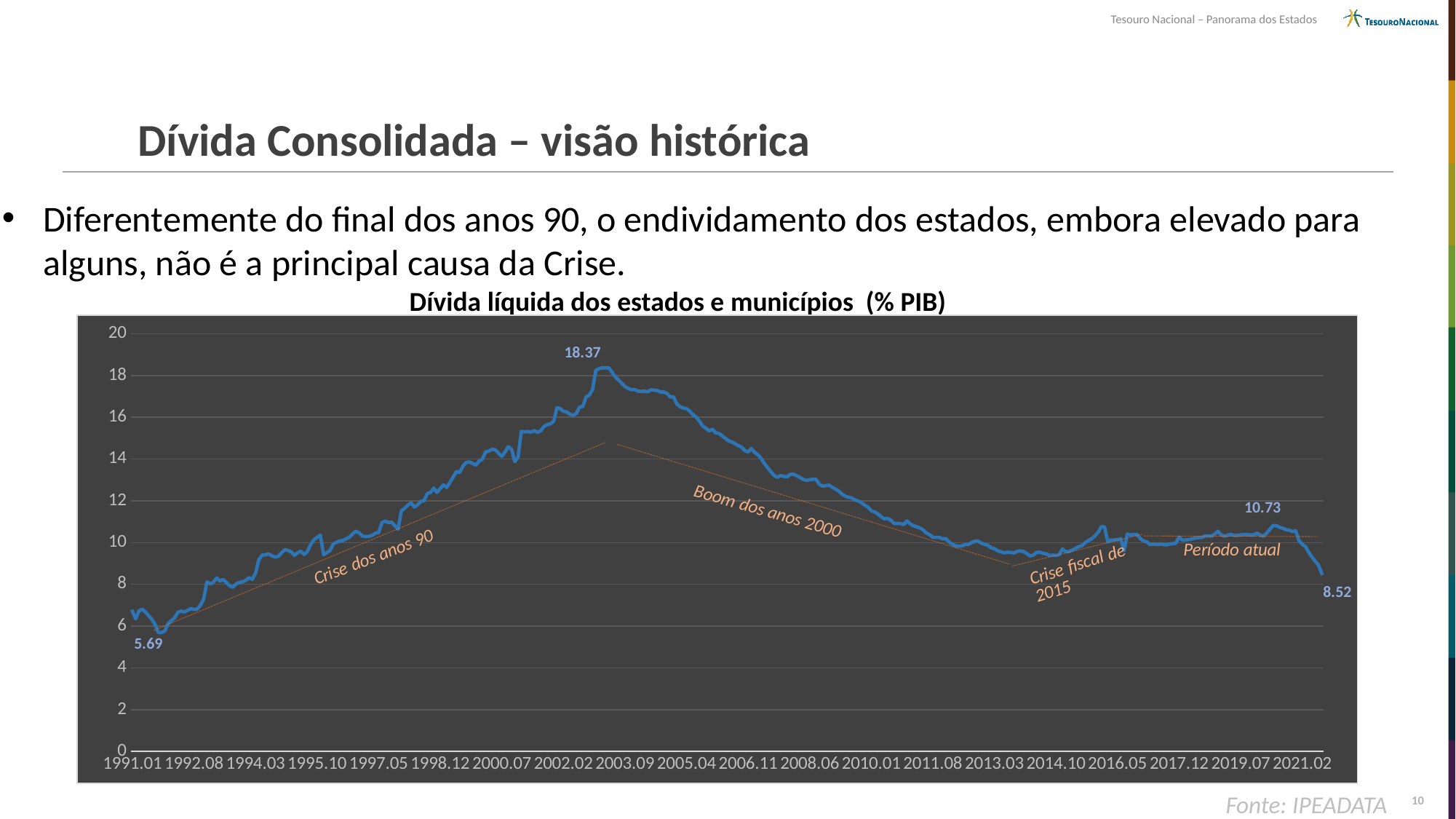

Tesouro Nacional – Panorama dos Estados
# Dívida Consolidada – visão histórica
Diferentemente do final dos anos 90, o endividamento dos estados, embora elevado para alguns, não é a principal causa da Crise.
Dívida líquida dos estados e municípios  (% PIB)

### Chart

| Category |  |
|---|---|
| 1991.01 | 6.71 |
| 1991.02 | 6.35 |
| 1991.03 | 6.73 |
| 1991.04 | 6.81 |
| 1991.05 | 6.68 |
| 1991.06 | 6.5 |
| 1991.07 | 6.33 |
| 1991.08 | 6.08 |
| 1991.09 | 5.7 |
| 1991.10 | 5.69 |
| 1991.11 | 5.77 |
| 1991.12 | 6.11 |
| 1992.01 | 6.26 |
| 1992.02 | 6.39 |
| 1992.03 | 6.65 |
| 1992.04 | 6.72 |
| 1992.05 | 6.68 |
| 1992.06 | 6.75 |
| 1992.07 | 6.84 |
| 1992.08 | 6.8 |
| 1992.09 | 6.81 |
| 1992.10 | 7.0 |
| 1992.11 | 7.3 |
| 1992.12 | 8.12 |
| 1993.01 | 8.02 |
| 1993.02 | 8.1 |
| 1993.03 | 8.31 |
| 1993.04 | 8.16 |
| 1993.05 | 8.23 |
| 1993.06 | 8.09 |
| 1993.07 | 7.93 |
| 1993.08 | 7.86 |
| 1993.09 | 8.02 |
| 1993.10 | 8.09 |
| 1993.11 | 8.13 |
| 1993.12 | 8.19 |
| 1994.01 | 8.32 |
| 1994.02 | 8.24 |
| 1994.03 | 8.53 |
| 1994.04 | 9.17 |
| 1994.05 | 9.4 |
| 1994.06 | 9.41 |
| 1994.07 | 9.46 |
| 1994.08 | 9.37 |
| 1994.09 | 9.31 |
| 1994.10 | 9.34 |
| 1994.11 | 9.5 |
| 1994.12 | 9.66 |
| 1995.01 | 9.62 |
| 1995.02 | 9.56 |
| 1995.03 | 9.39 |
| 1995.04 | 9.51 |
| 1995.05 | 9.59 |
| 1995.06 | 9.43 |
| 1995.07 | 9.57 |
| 1995.08 | 9.9 |
| 1995.09 | 10.13 |
| 1995.10 | 10.25 |
| 1995.11 | 10.36 |
| 1995.12 | 9.42 |
| 1996.01 | 9.52 |
| 1996.02 | 9.62 |
| 1996.03 | 9.94 |
| 1996.04 | 10.01 |
| 1996.05 | 10.08 |
| 1996.06 | 10.1 |
| 1996.07 | 10.19 |
| 1996.08 | 10.26 |
| 1996.09 | 10.42 |
| 1996.10 | 10.54 |
| 1996.11 | 10.46 |
| 1996.12 | 10.31 |
| 1997.01 | 10.29 |
| 1997.02 | 10.3 |
| 1997.03 | 10.35 |
| 1997.04 | 10.45 |
| 1997.05 | 10.48 |
| 1997.06 | 10.95 |
| 1997.07 | 11.03 |
| 1997.08 | 10.96 |
| 1997.09 | 10.98 |
| 1997.10 | 10.81 |
| 1997.11 | 10.64 |
| 1997.12 | 11.52 |
| 1998.01 | 11.64 |
| 1998.02 | 11.79 |
| 1998.03 | 11.91 |
| 1998.04 | 11.7 |
| 1998.05 | 11.8 |
| 1998.06 | 11.97 |
| 1998.07 | 12.01 |
| 1998.08 | 12.35 |
| 1998.09 | 12.4 |
| 1998.10 | 12.61 |
| 1998.11 | 12.4 |
| 1998.12 | 12.59 |
| 1999.01 | 12.76 |
| 1999.02 | 12.64 |
| 1999.03 | 12.89 |
| 1999.04 | 13.14 |
| 1999.05 | 13.4 |
| 1999.06 | 13.36 |
| 1999.07 | 13.66 |
| 1999.08 | 13.84 |
| 1999.09 | 13.86 |
| 1999.10 | 13.79 |
| 1999.11 | 13.71 |
| 1999.12 | 13.91 |
| 2000.01 | 13.99 |
| 2000.02 | 14.35 |
| 2000.03 | 14.38 |
| 2000.04 | 14.47 |
| 2000.05 | 14.44 |
| 2000.06 | 14.28 |
| 2000.07 | 14.13 |
| 2000.08 | 14.34 |
| 2000.09 | 14.59 |
| 2000.10 | 14.47 |
| 2000.11 | 13.88 |
| 2000.12 | 14.09 |
| 2001.01 | 15.32 |
| 2001.02 | 15.3 |
| 2001.03 | 15.32 |
| 2001.04 | 15.29 |
| 2001.05 | 15.36 |
| 2001.06 | 15.28 |
| 2001.07 | 15.35 |
| 2001.08 | 15.56 |
| 2001.09 | 15.65 |
| 2001.10 | 15.69 |
| 2001.11 | 15.81 |
| 2001.12 | 16.46 |
| 2002.01 | 16.42 |
| 2002.02 | 16.28 |
| 2002.03 | 16.26 |
| 2002.04 | 16.14 |
| 2002.05 | 16.1 |
| 2002.06 | 16.19 |
| 2002.07 | 16.49 |
| 2002.08 | 16.52 |
| 2002.09 | 16.97 |
| 2002.10 | 17.06 |
| 2002.11 | 17.33 |
| 2002.12 | 18.25 |
| 2003.01 | 18.33 |
| 2003.02 | 18.37 |
| 2003.03 | 18.37 |
| 2003.04 | 18.37 |
| 2003.05 | 18.16 |
| 2003.06 | 17.94 |
| 2003.07 | 17.79 |
| 2003.08 | 17.63 |
| 2003.09 | 17.47 |
| 2003.10 | 17.39 |
| 2003.11 | 17.32 |
| 2003.12 | 17.33 |
| 2004.01 | 17.25 |
| 2004.02 | 17.24 |
| 2004.03 | 17.25 |
| 2004.04 | 17.22 |
| 2004.05 | 17.32 |
| 2004.06 | 17.3 |
| 2004.07 | 17.28 |
| 2004.08 | 17.21 |
| 2004.09 | 17.21 |
| 2004.10 | 17.14 |
| 2004.11 | 16.97 |
| 2004.12 | 16.98 |
| 2005.01 | 16.64 |
| 2005.02 | 16.51 |
| 2005.03 | 16.44 |
| 2005.04 | 16.42 |
| 2005.05 | 16.29 |
| 2005.06 | 16.12 |
| 2005.07 | 16.01 |
| 2005.08 | 15.81 |
| 2005.09 | 15.58 |
| 2005.10 | 15.47 |
| 2005.11 | 15.35 |
| 2005.12 | 15.43 |
| 2006.01 | 15.25 |
| 2006.02 | 15.23 |
| 2006.03 | 15.11 |
| 2006.04 | 14.99 |
| 2006.05 | 14.87 |
| 2006.06 | 14.82 |
| 2006.07 | 14.73 |
| 2006.08 | 14.64 |
| 2006.09 | 14.57 |
| 2006.10 | 14.4 |
| 2006.11 | 14.34 |
| 2006.12 | 14.5 |
| 2007.01 | 14.32 |
| 2007.02 | 14.21 |
| 2007.03 | 14.03 |
| 2007.04 | 13.79 |
| 2007.05 | 13.59 |
| 2007.06 | 13.4 |
| 2007.07 | 13.22 |
| 2007.08 | 13.13 |
| 2007.09 | 13.21 |
| 2007.10 | 13.17 |
| 2007.11 | 13.15 |
| 2007.12 | 13.27 |
| 2008.01 | 13.28 |
| 2008.02 | 13.2 |
| 2008.03 | 13.12 |
| 2008.04 | 13.03 |
| 2008.05 | 12.98 |
| 2008.06 | 13.01 |
| 2008.07 | 13.04 |
| 2008.08 | 13.03 |
| 2008.09 | 12.79 |
| 2008.10 | 12.7 |
| 2008.11 | 12.73 |
| 2008.12 | 12.75 |
| 2009.01 | 12.64 |
| 2009.02 | 12.56 |
| 2009.03 | 12.46 |
| 2009.04 | 12.32 |
| 2009.05 | 12.22 |
| 2009.06 | 12.17 |
| 2009.07 | 12.14 |
| 2009.08 | 12.04 |
| 2009.09 | 11.99 |
| 2009.10 | 11.91 |
| 2009.11 | 11.79 |
| 2009.12 | 11.7 |
| 2010.01 | 11.53 |
| 2010.02 | 11.47 |
| 2010.03 | 11.38 |
| 2010.04 | 11.24 |
| 2010.05 | 11.14 |
| 2010.06 | 11.16 |
| 2010.07 | 11.08 |
| 2010.08 | 10.92 |
| 2010.09 | 10.92 |
| 2010.10 | 10.91 |
| 2010.11 | 10.86 |
| 2010.12 | 11.04 |
| 2011.01 | 10.9 |
| 2011.02 | 10.81 |
| 2011.03 | 10.76 |
| 2011.04 | 10.7 |
| 2011.05 | 10.61 |
| 2011.06 | 10.46 |
| 2011.07 | 10.38 |
| 2011.08 | 10.25 |
| 2011.09 | 10.25 |
| 2011.10 | 10.25 |
| 2011.11 | 10.18 |
| 2011.12 | 10.19 |
| 2012.01 | 10.02 |
| 2012.02 | 9.93 |
| 2012.03 | 9.84 |
| 2012.04 | 9.83 |
| 2012.05 | 9.84 |
| 2012.06 | 9.91 |
| 2012.07 | 9.92 |
| 2012.08 | 10.0 |
| 2012.09 | 10.07 |
| 2012.10 | 10.07 |
| 2012.11 | 9.97 |
| 2012.12 | 9.92 |
| 2013.01 | 9.87 |
| 2013.02 | 9.75 |
| 2013.03 | 9.71 |
| 2013.04 | 9.61 |
| 2013.05 | 9.56 |
| 2013.06 | 9.51 |
| 2013.07 | 9.54 |
| 2013.08 | 9.53 |
| 2013.09 | 9.5 |
| 2013.10 | 9.58 |
| 2013.11 | 9.6 |
| 2013.12 | 9.57 |
| 2014.01 | 9.47 |
| 2014.02 | 9.36 |
| 2014.03 | 9.4 |
| 2014.04 | 9.53 |
| 2014.05 | 9.54 |
| 2014.06 | 9.48 |
| 2014.07 | 9.46 |
| 2014.08 | 9.38 |
| 2014.09 | 9.4 |
| 2014.10 | 9.38 |
| 2014.11 | 9.42 |
| 2014.12 | 9.7 |
| 2015.01 | 9.56 |
| 2015.02 | 9.57 |
| 2015.03 | 9.64 |
| 2015.04 | 9.72 |
| 2015.05 | 9.81 |
| 2015.06 | 9.85 |
| 2015.07 | 10.0 |
| 2015.08 | 10.1 |
| 2015.09 | 10.18 |
| 2015.10 | 10.32 |
| 2015.11 | 10.48 |
| 2015.12 | 10.77 |
| 2016.01 | 10.75 |
| 2016.02 | 10.03 |
| 2016.03 | 10.13 |
| 2016.04 | 10.13 |
| 2016.05 | 10.14 |
| 2016.06 | 10.18 |
| 2016.07 | 9.61 |
| 2016.08 | 10.41 |
| 2016.09 | 10.36 |
| 2016.10 | 10.39 |
| 2016.11 | 10.39 |
| 2016.12 | 10.2 |
| 2017.01 | 10.08 |
| 2017.02 | 10.04 |
| 2017.03 | 9.91 |
| 2017.04 | 9.93 |
| 2017.05 | 9.91 |
| 2017.06 | 9.92 |
| 2017.07 | 9.92 |
| 2017.08 | 9.89 |
| 2017.09 | 9.93 |
| 2017.10 | 9.95 |
| 2017.11 | 9.97 |
| 2017.12 | 10.27 |
| 2018.01 | 10.11 |
| 2018.02 | 10.13 |
| 2018.03 | 10.15 |
| 2018.04 | 10.18 |
| 2018.05 | 10.22 |
| 2018.06 | 10.24 |
| 2018.07 | 10.25 |
| 2018.08 | 10.31 |
| 2018.09 | 10.32 |
| 2018.10 | 10.31 |
| 2018.11 | 10.41 |
| 2018.12 | 10.54 |
| 2019.01 | 10.36 |
| 2019.02 | 10.31 |
| 2019.03 | 10.36 |
| 2019.04 | 10.39 |
| 2019.05 | 10.34 |
| 2019.06 | 10.35 |
| 2019.07 | 10.37 |
| 2019.08 | 10.38 |
| 2019.09 | 10.38 |
| 2019.10 | 10.37 |
| 2019.11 | 10.37 |
| 2019.12 | 10.45 |
| 2020.01 | 10.36 |
| 2020.02 | 10.31 |
| 2020.03 | 10.45 |
| 2020.04 | 10.64 |
| 2020.05 | 10.82 |
| 2020.06 | 10.81 |
| 2020.07 | 10.73 |
| 2020.08 | 10.69 |
| 2020.09 | 10.62 |
| 2020.10 | 10.6 |
| 2020.11 | 10.53 |
| 2020.12 | 10.56 |
| 2021.01 | 10.09 |
| 2021.02 | 9.92 |
| 2021.03 | 9.81 |
| 2021.04 | 9.53 |
| 2021.05 | 9.31 |
| 2021.06 | 9.1 |
| 2021.07 | 8.93 |
| 2021.08 | 8.52 |
Fonte: IPEADATA
10